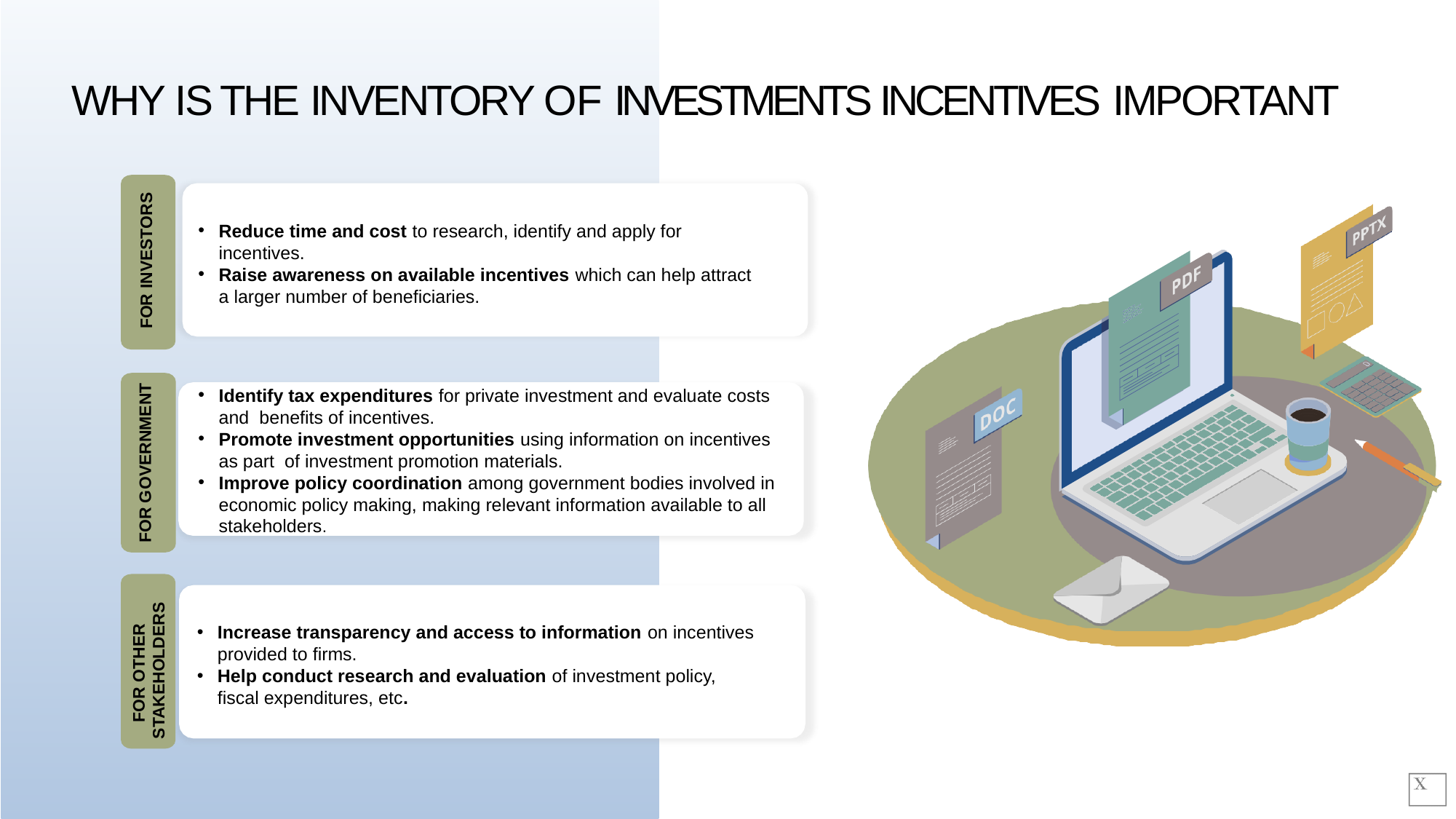

# WHY IS THE INVENTORY OF INVESTMENTS INCENTIVES IMPORTANT

Reduce time and cost to research, identify and apply for incentives.
Raise awareness on available incentives which can help attract a larger number of beneficiaries.
FOR INVESTORS

Identify tax expenditures for private investment and evaluate costs and  benefits of incentives.
Promote investment opportunities using information on incentives as part  of investment promotion materials.
Improve policy coordination among government bodies involved in  economic policy making, making relevant information available to all  stakeholders.

FOR GOVERNMENT

Increase transparency and access to information on incentives provided to firms.
Help conduct research and evaluation of investment policy, fiscal expenditures, etc.
FOR OTHER
STAKEHOLDERS